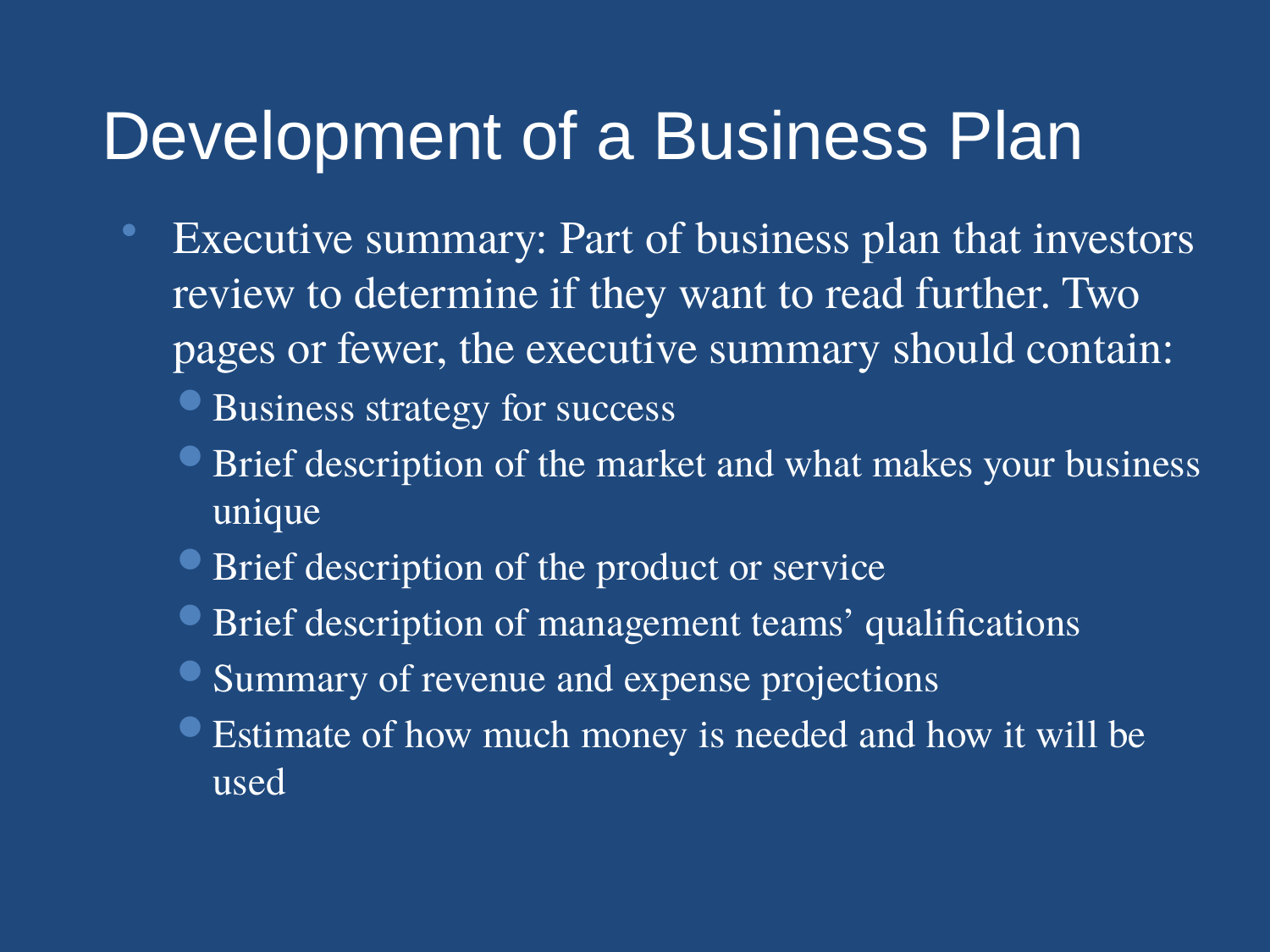

# Development of a Business Plan
Executive summary: Part of business plan that investors review to determine if they want to read further. Two pages or fewer, the executive summary should contain:
Business strategy for success
Brief description of the market and what makes your business unique
Brief description of the product or service
Brief description of management teams’ qualifications
Summary of revenue and expense projections
Estimate of how much money is needed and how it will be used